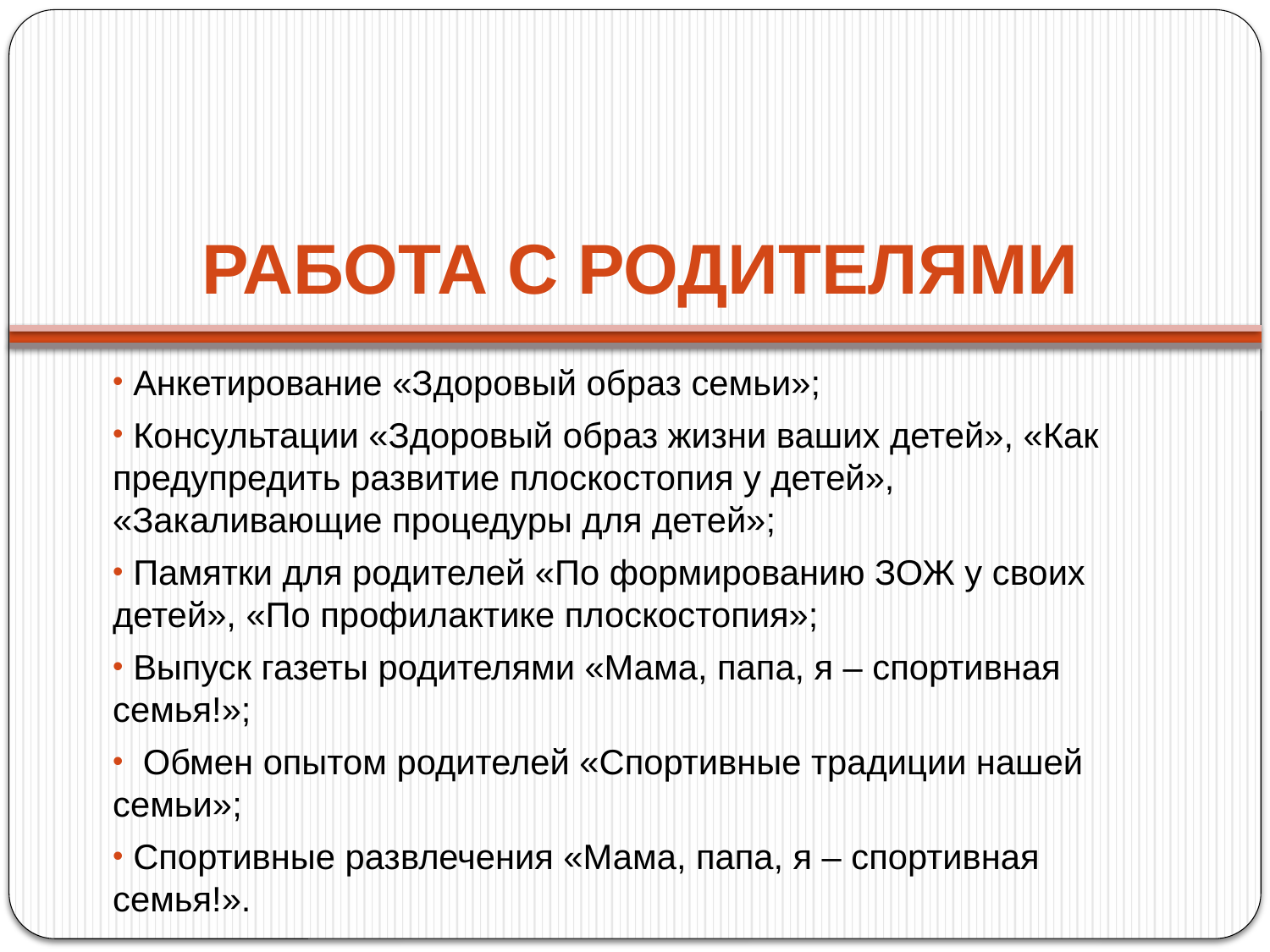

# Работа с родителями
 Анкетирование «Здоровый образ семьи»;
 Консультации «Здоровый образ жизни ваших детей», «Как предупредить развитие плоскостопия у детей»,  «Закаливающие процедуры для детей»;
 Памятки для родителей «По формированию ЗОЖ у своих детей», «По профилактике плоскостопия»;
 Выпуск газеты родителями «Мама, папа, я – спортивная семья!»;
  Обмен опытом родителей «Спортивные традиции нашей семьи»;
 Спортивные развлечения «Мама, папа, я – спортивная семья!».